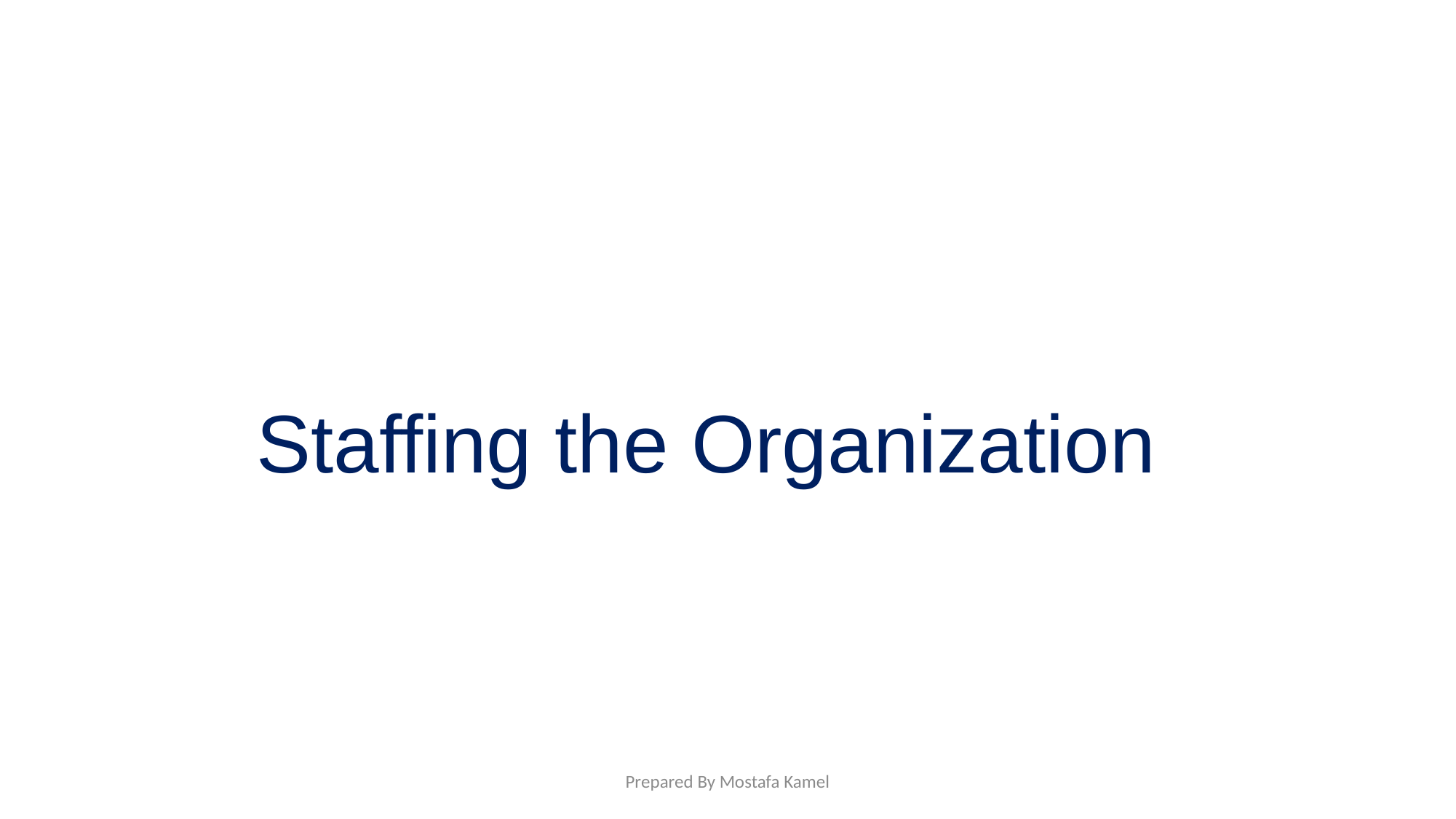

# Staffing the Organization
Prepared By Mostafa Kamel